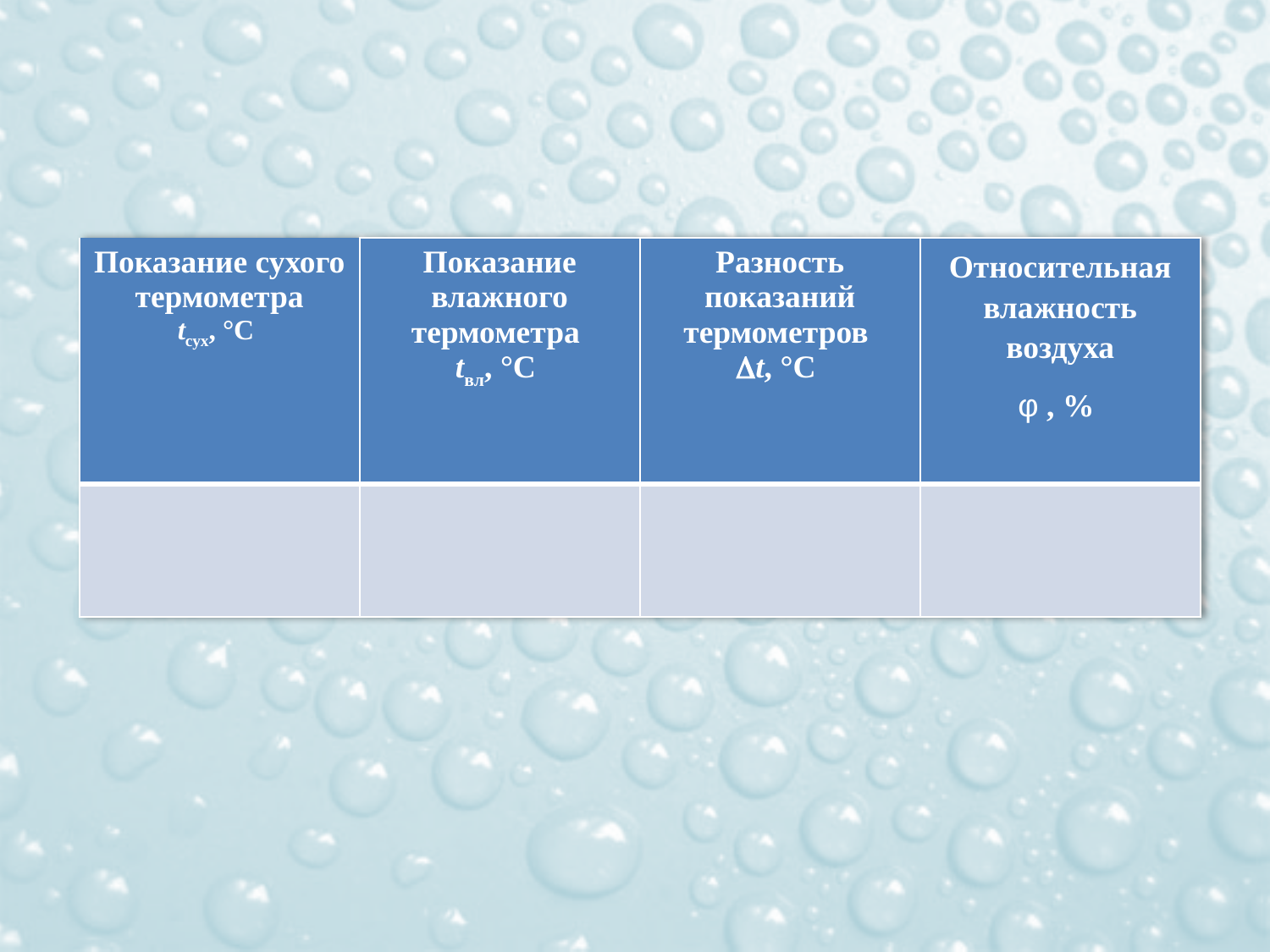

#
| Показание сухого термометра tсух, °С | Показание влажного термометра tвл, °С | Разность показаний термометров Δt, °C | Относительная влажность воздуха φ , % |
| --- | --- | --- | --- |
|  |  |  |  |